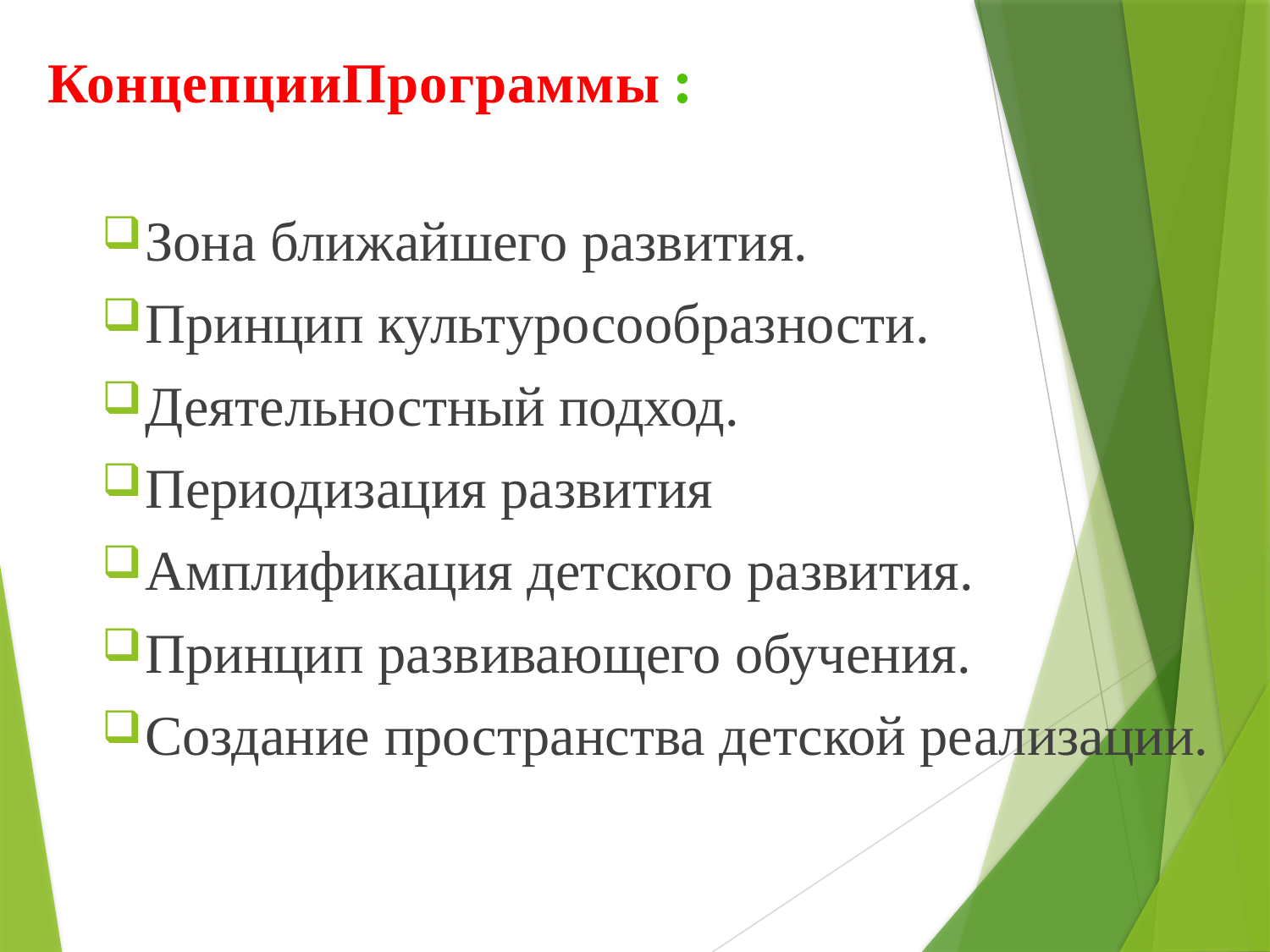

# КонцепцииПрограммы :
Зона ближайшего развития.
Принцип культуросообразности.
Деятельностный подход.
Периодизация развития
Амплификация детского развития.
Принцип развивающего обучения.
Создание пространства детской реализации.